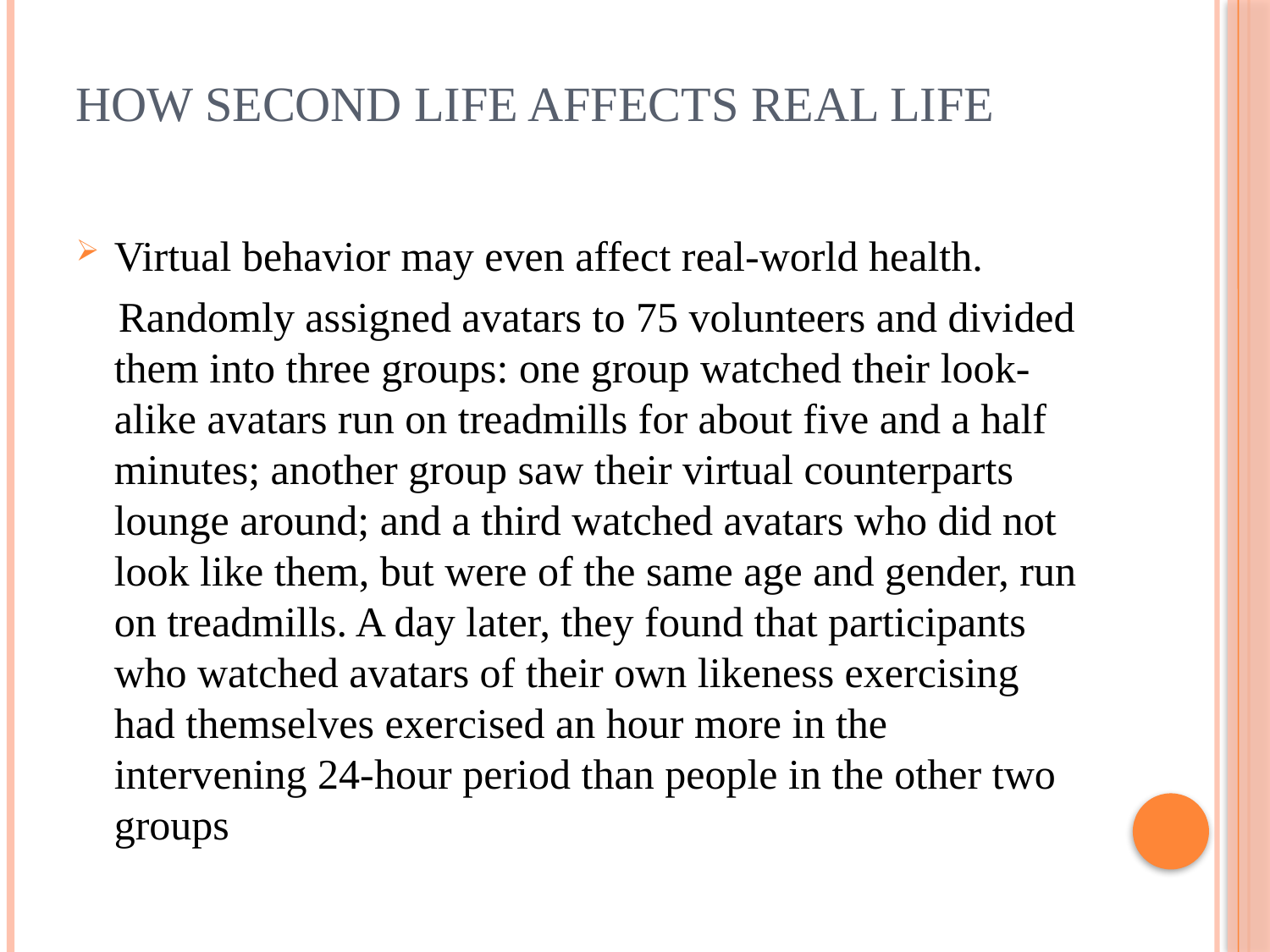

# How Second life Affects Real Life
Virtual behavior may even affect real-world health.
    Randomly assigned avatars to 75 volunteers and divided them into three groups: one group watched their look-alike avatars run on treadmills for about five and a half minutes; another group saw their virtual counterparts lounge around; and a third watched avatars who did not look like them, but were of the same age and gender, run on treadmills. A day later, they found that participants who watched avatars of their own likeness exercising had themselves exercised an hour more in the intervening 24-hour period than people in the other two groups